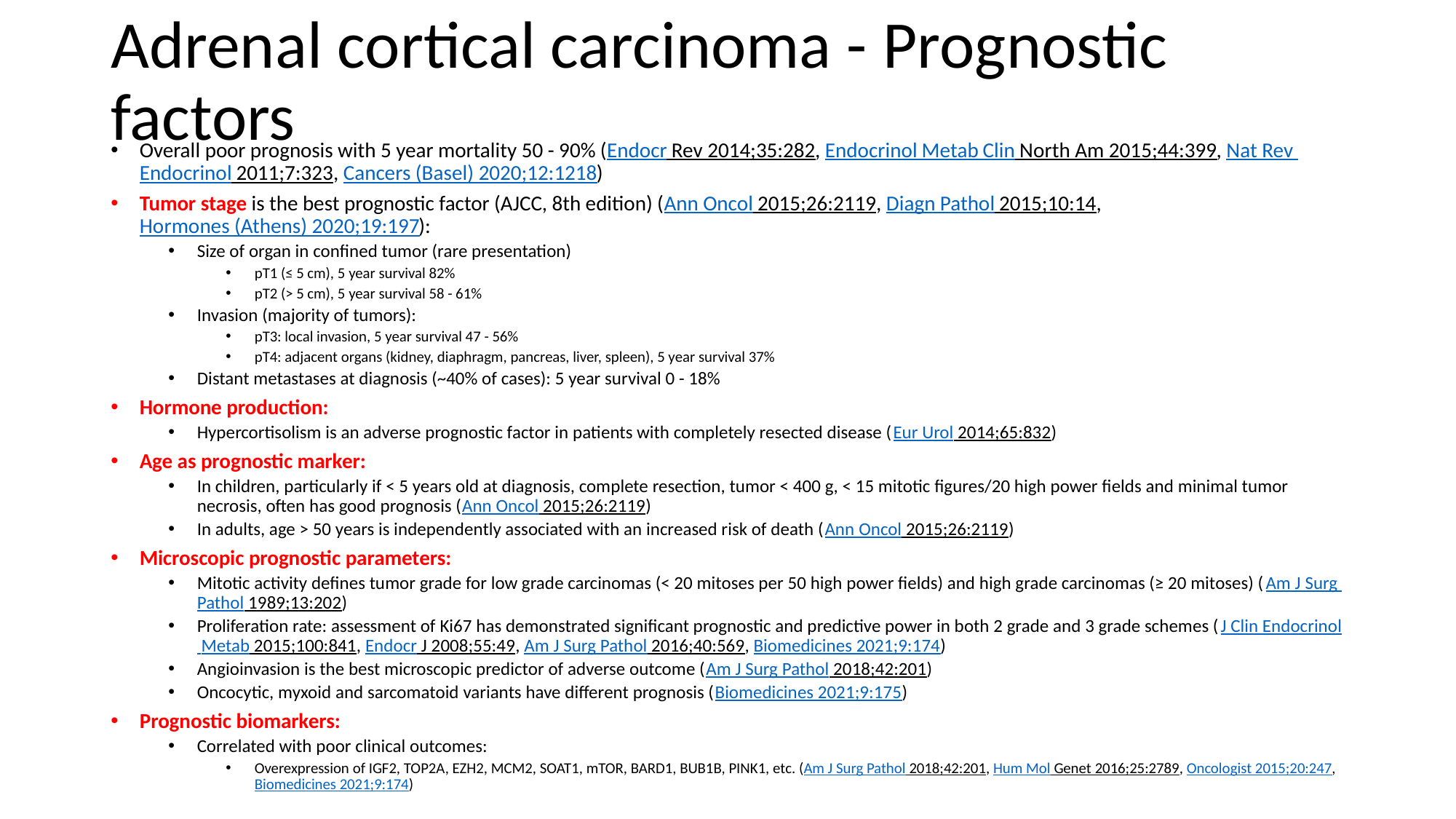

# Adrenal cortical carcinoma - Prognostic factors
Overall poor prognosis with 5 year mortality 50 - 90% (Endocr Rev 2014;35:282, Endocrinol Metab Clin North Am 2015;44:399, Nat Rev Endocrinol 2011;7:323, Cancers (Basel) 2020;12:1218)
Tumor stage is the best prognostic factor (AJCC, 8th edition) (Ann Oncol 2015;26:2119, Diagn Pathol 2015;10:14, Hormones (Athens) 2020;19:197):
Size of organ in confined tumor (rare presentation)
pT1 (≤ 5 cm), 5 year survival 82%
pT2 (> 5 cm), 5 year survival 58 - 61%
Invasion (majority of tumors):
pT3: local invasion, 5 year survival 47 - 56%
pT4: adjacent organs (kidney, diaphragm, pancreas, liver, spleen), 5 year survival 37%
Distant metastases at diagnosis (~40% of cases): 5 year survival 0 - 18%
Hormone production:
Hypercortisolism is an adverse prognostic factor in patients with completely resected disease (Eur Urol 2014;65:832)
Age as prognostic marker:
In children, particularly if < 5 years old at diagnosis, complete resection, tumor < 400 g, < 15 mitotic figures/20 high power fields and minimal tumor necrosis, often has good prognosis (Ann Oncol 2015;26:2119)
In adults, age > 50 years is independently associated with an increased risk of death (Ann Oncol 2015;26:2119)
Microscopic prognostic parameters:
Mitotic activity defines tumor grade for low grade carcinomas (< 20 mitoses per 50 high power fields) and high grade carcinomas (≥ 20 mitoses) (Am J Surg Pathol 1989;13:202)
Proliferation rate: assessment of Ki67 has demonstrated significant prognostic and predictive power in both 2 grade and 3 grade schemes (J Clin Endocrinol Metab 2015;100:841, Endocr J 2008;55:49, Am J Surg Pathol 2016;40:569, Biomedicines 2021;9:174)
Angioinvasion is the best microscopic predictor of adverse outcome (Am J Surg Pathol 2018;42:201)
Oncocytic, myxoid and sarcomatoid variants have different prognosis (Biomedicines 2021;9:175)
Prognostic biomarkers:
Correlated with poor clinical outcomes:
Overexpression of IGF2, TOP2A, EZH2, MCM2, SOAT1, mTOR, BARD1, BUB1B, PINK1, etc. (Am J Surg Pathol 2018;42:201, Hum Mol Genet 2016;25:2789, Oncologist 2015;20:247, Biomedicines 2021;9:174)